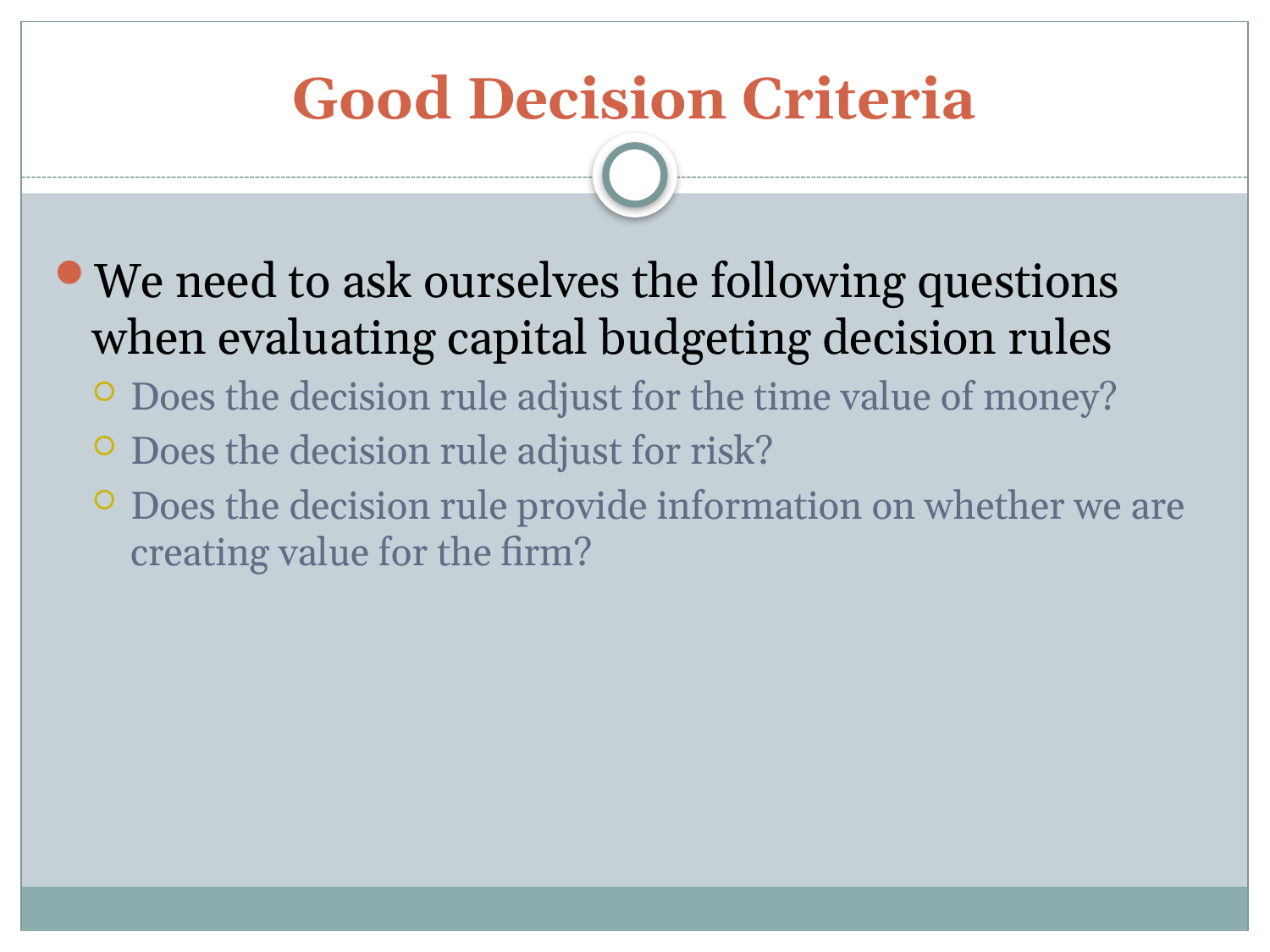

# Good Decision Criteria
We need to ask ourselves the following questions when evaluating capital budgeting decision rules
Does the decision rule adjust for the time value of money?
Does the decision rule adjust for risk?
Does the decision rule provide information on whether we are creating value for the firm?